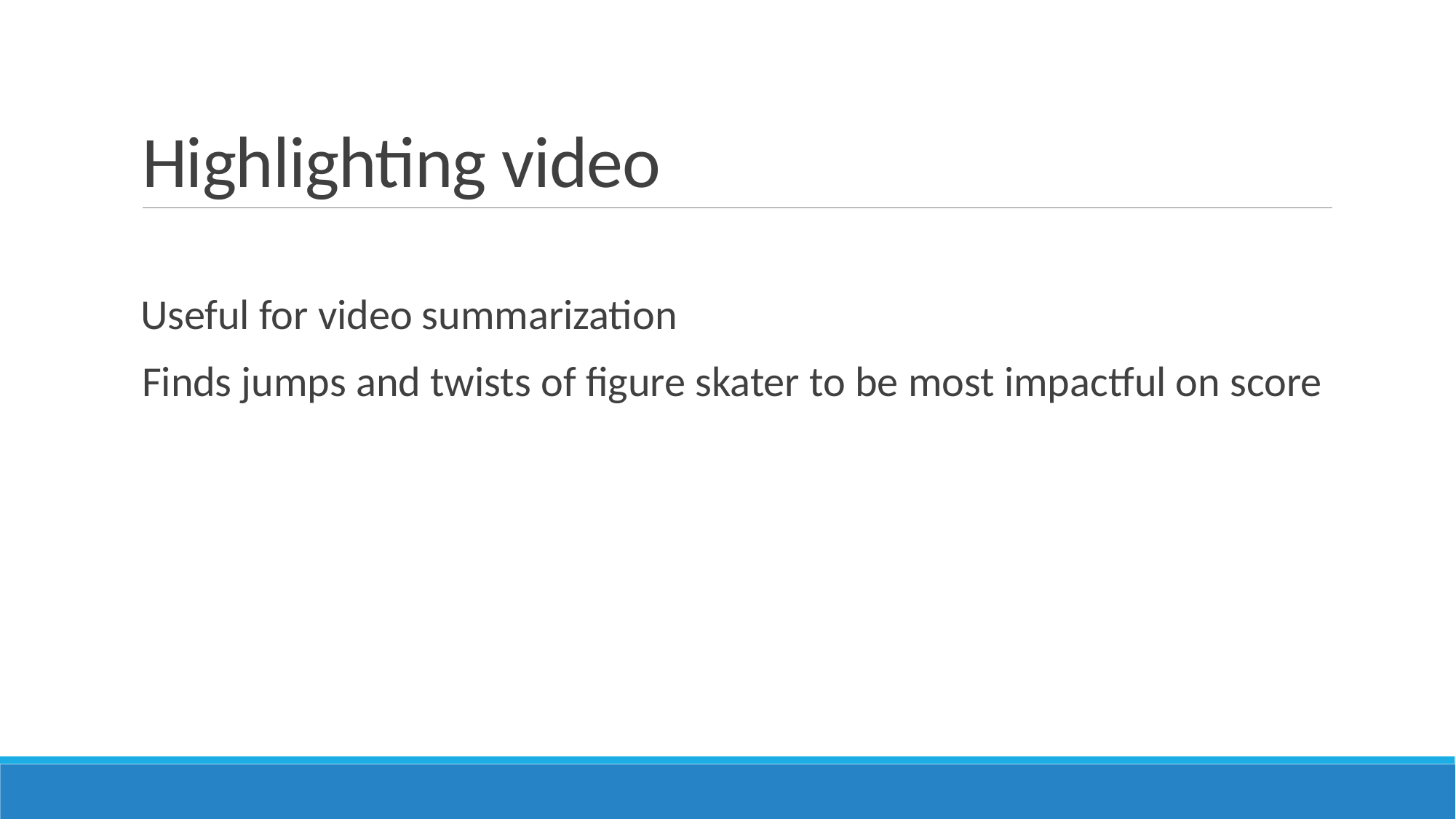

# Highlighting video

 Useful for video summarization
Finds jumps and twists of figure skater to be most impactful on score